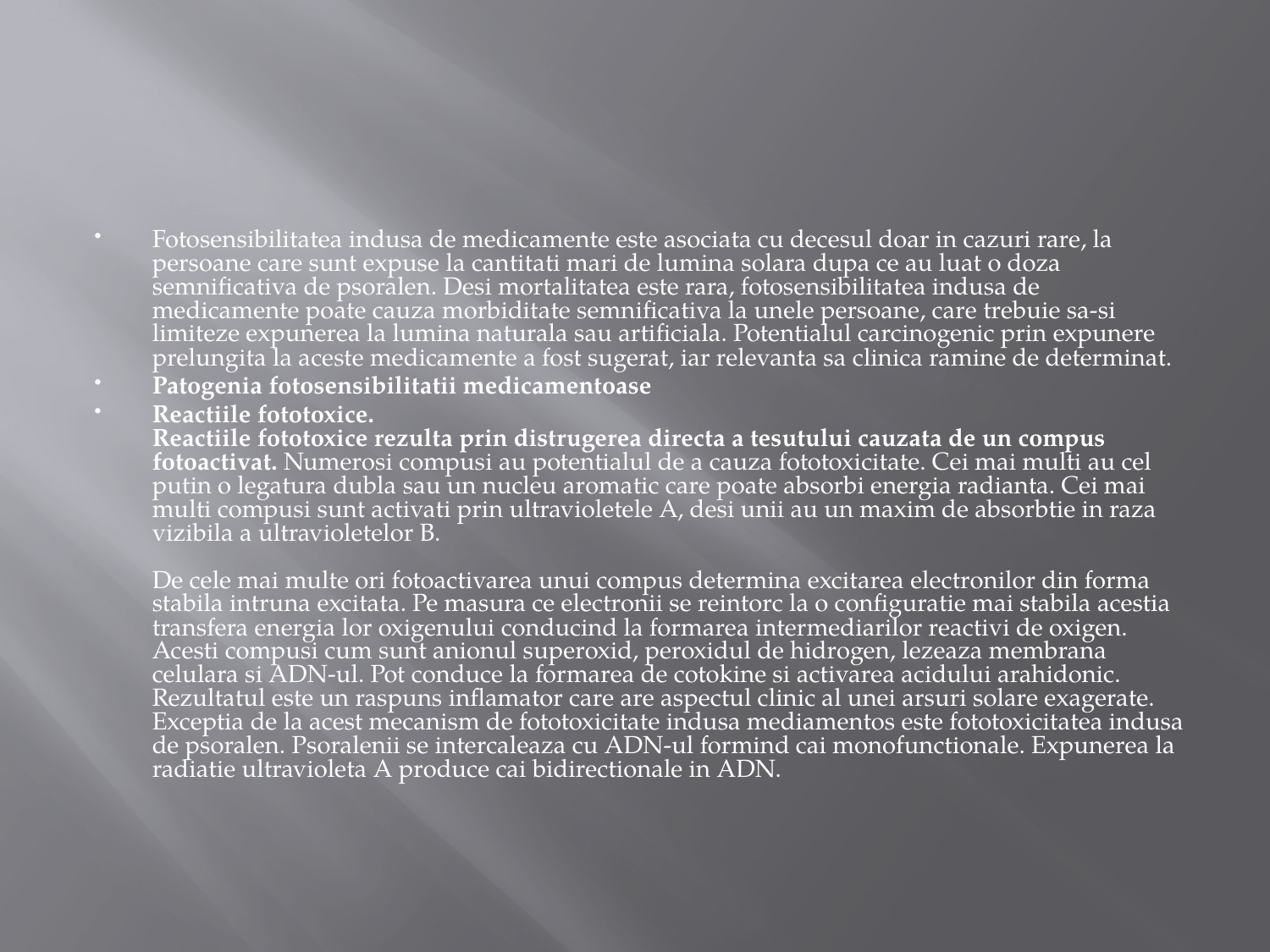

#
Fotosensibilitatea indusa de medicamente este asociata cu decesul doar in cazuri rare, la persoane care sunt expuse la cantitati mari de lumina solara dupa ce au luat o doza semnificativa de psoralen. Desi mortalitatea este rara, fotosensibilitatea indusa de medicamente poate cauza morbiditate semnificativa la unele persoane, care trebuie sa-si limiteze expunerea la lumina naturala sau artificiala. Potentialul carcinogenic prin expunere prelungita la aceste medicamente a fost sugerat, iar relevanta sa clinica ramine de determinat.
Patogenia fotosensibilitatii medicamentoase
Reactiile fototoxice.
Reactiile fototoxice rezulta prin distrugerea directa a tesutului cauzata de un compus fotoactivat. Numerosi compusi au potentialul de a cauza fototoxicitate. Cei mai multi au cel putin o legatura dubla sau un nucleu aromatic care poate absorbi energia radianta. Cei mai multi compusi sunt activati prin ultravioletele A, desi unii au un maxim de absorbtie in raza vizibila a ultravioletelor B.
De cele mai multe ori fotoactivarea unui compus determina excitarea electronilor din forma stabila intruna excitata. Pe masura ce electronii se reintorc la o configuratie mai stabila acestia transfera energia lor oxigenului conducind la formarea intermediarilor reactivi de oxigen. Acesti compusi cum sunt anionul superoxid, peroxidul de hidrogen, lezeaza membrana celulara si ADN-ul. Pot conduce la formarea de cotokine si activarea acidului arahidonic. Rezultatul este un raspuns inflamator care are aspectul clinic al unei arsuri solare exagerate.
Exceptia de la acest mecanism de fototoxicitate indusa mediamentos este fototoxicitatea indusa de psoralen. Psoralenii se intercaleaza cu ADN-ul formind cai monofunctionale. Expunerea la radiatie ultravioleta A produce cai bidirectionale in ADN.